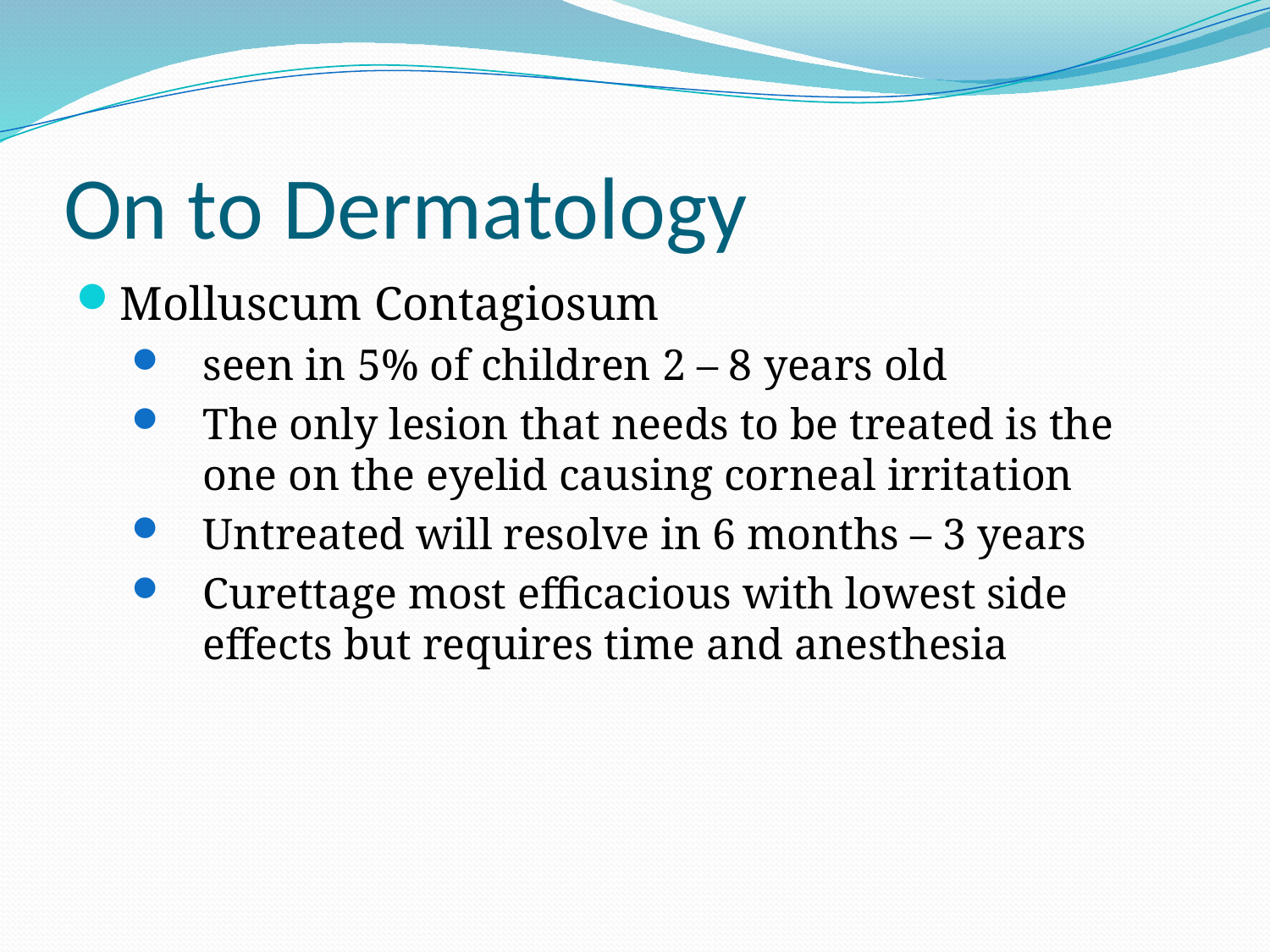

# On to Dermatology
Molluscum Contagiosum
seen in 5% of children 2 – 8 years old
The only lesion that needs to be treated is the one on the eyelid causing corneal irritation
Untreated will resolve in 6 months – 3 years
Curettage most efficacious with lowest side effects but requires time and anesthesia